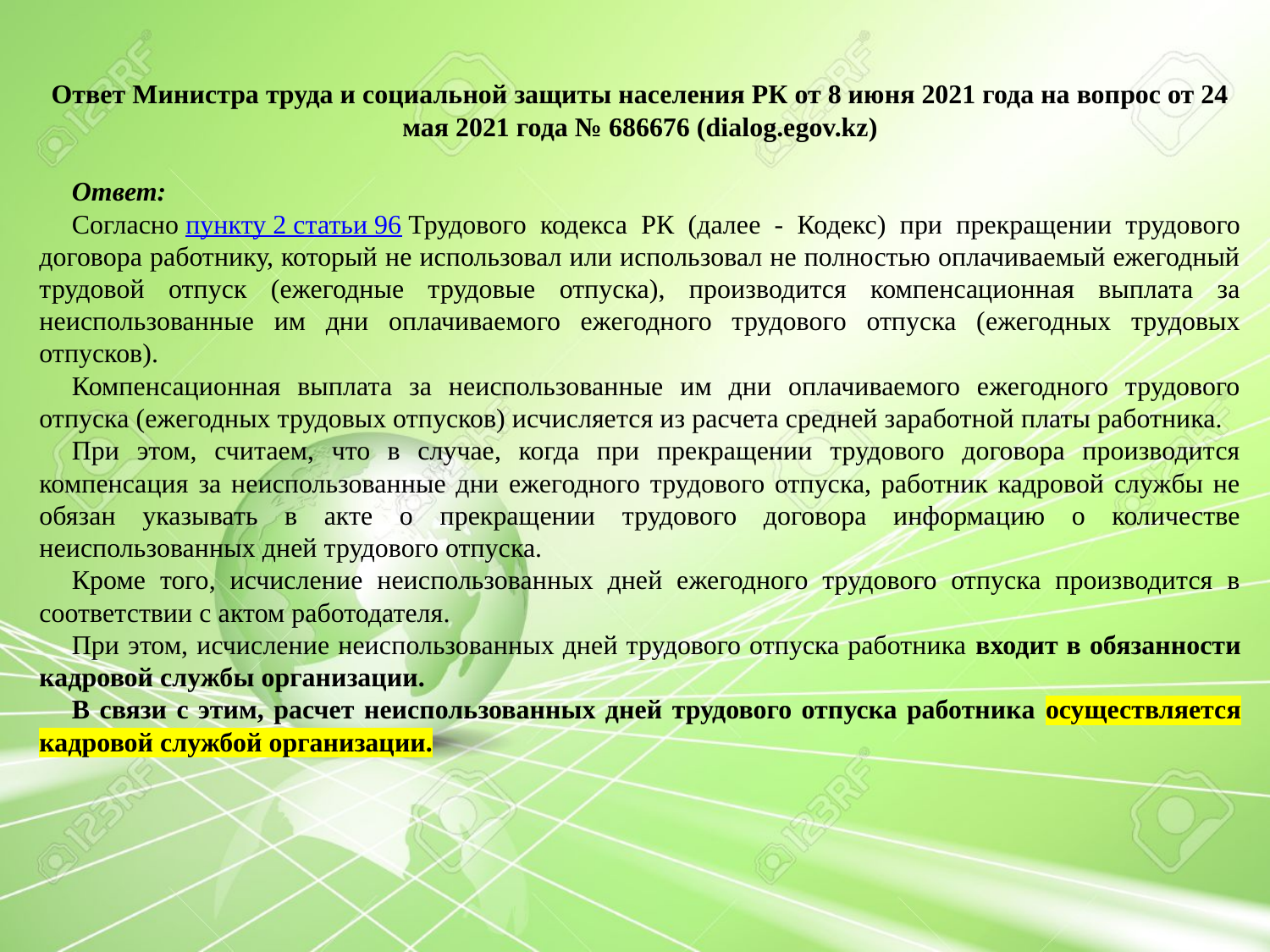

Ответ Министра труда и социальной защиты населения РК от 8 июня 2021 года на вопрос от 24 мая 2021 года № 686676 (dialog.egov.kz)
Ответ:
Согласно пункту 2 статьи 96 Трудового кодекса РК (далее - Кодекс) при прекращении трудового договора работнику, который не использовал или использовал не полностью оплачиваемый ежегодный трудовой отпуск (ежегодные трудовые отпуска), производится компенсационная выплата за неиспользованные им дни оплачиваемого ежегодного трудового отпуска (ежегодных трудовых отпусков).
Компенсационная выплата за неиспользованные им дни оплачиваемого ежегодного трудового отпуска (ежегодных трудовых отпусков) исчисляется из расчета средней заработной платы работника.
При этом, считаем, что в случае, когда при прекращении трудового договора производится компенсация за неиспользованные дни ежегодного трудового отпуска, работник кадровой службы не обязан указывать в акте о прекращении трудового договора информацию о количестве неиспользованных дней трудового отпуска.
Кроме того, исчисление неиспользованных дней ежегодного трудового отпуска производится в соответствии с актом работодателя.
При этом, исчисление неиспользованных дней трудового отпуска работника входит в обязанности кадровой службы организации.
В связи с этим, расчет неиспользованных дней трудового отпуска работника осуществляется кадровой службой организации.